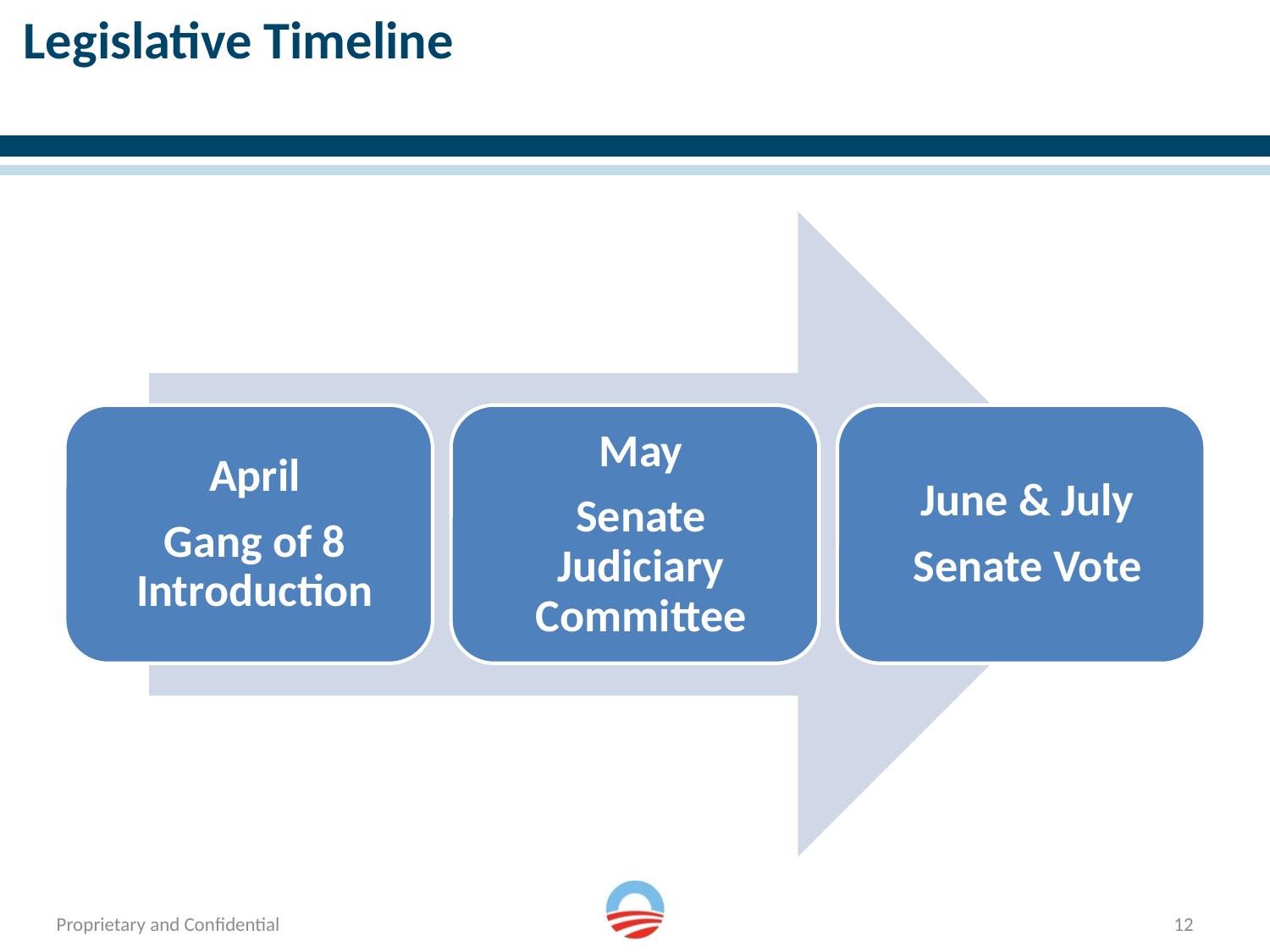

# Legislative Timeline
April
Gang of 8 Introduction
May
Senate Judiciary Committee
June & July
Senate Vote
12